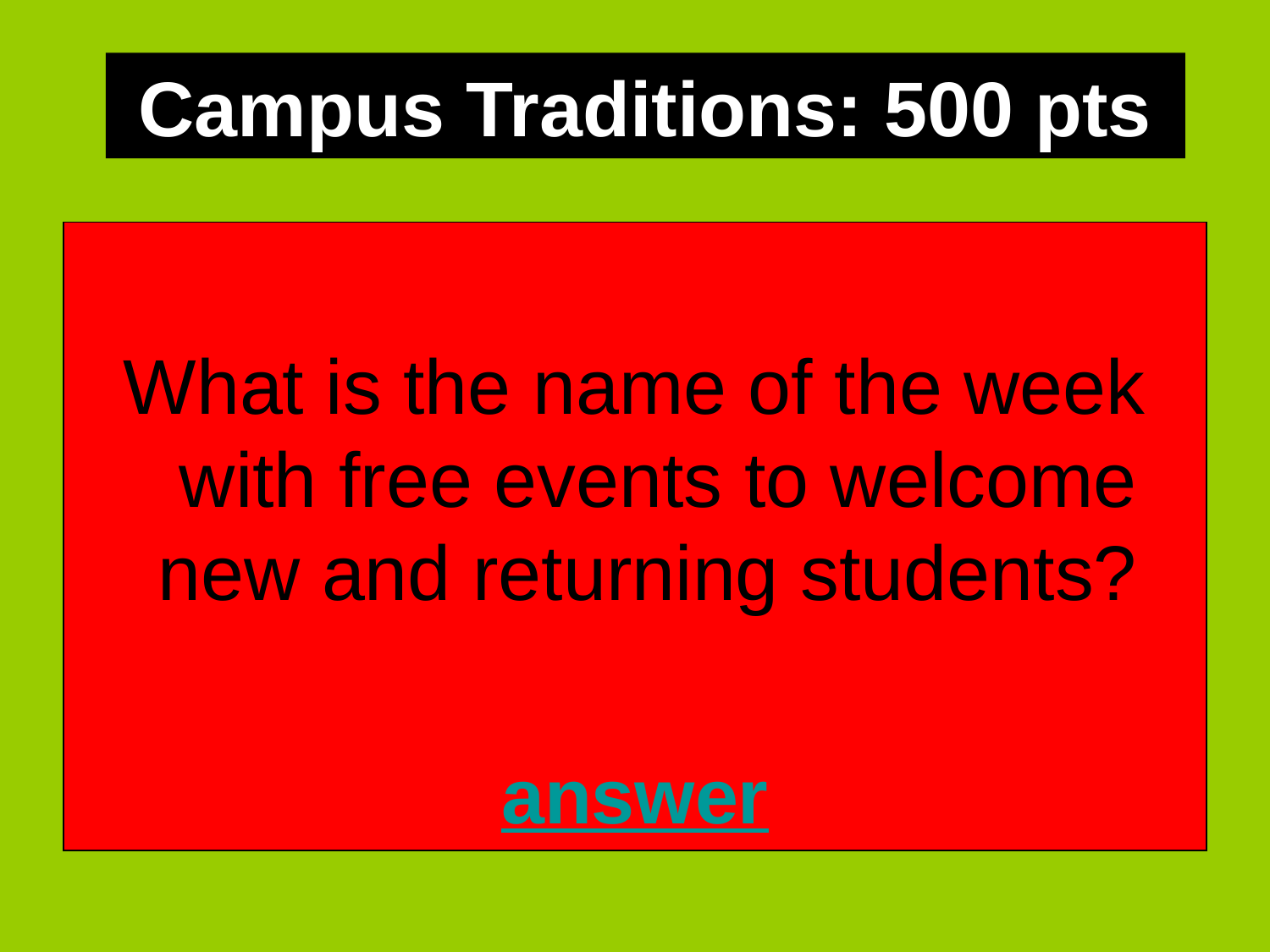

Campus Traditions: 500 pts

What is the name of the week with free events to welcome new and returning students?
answer